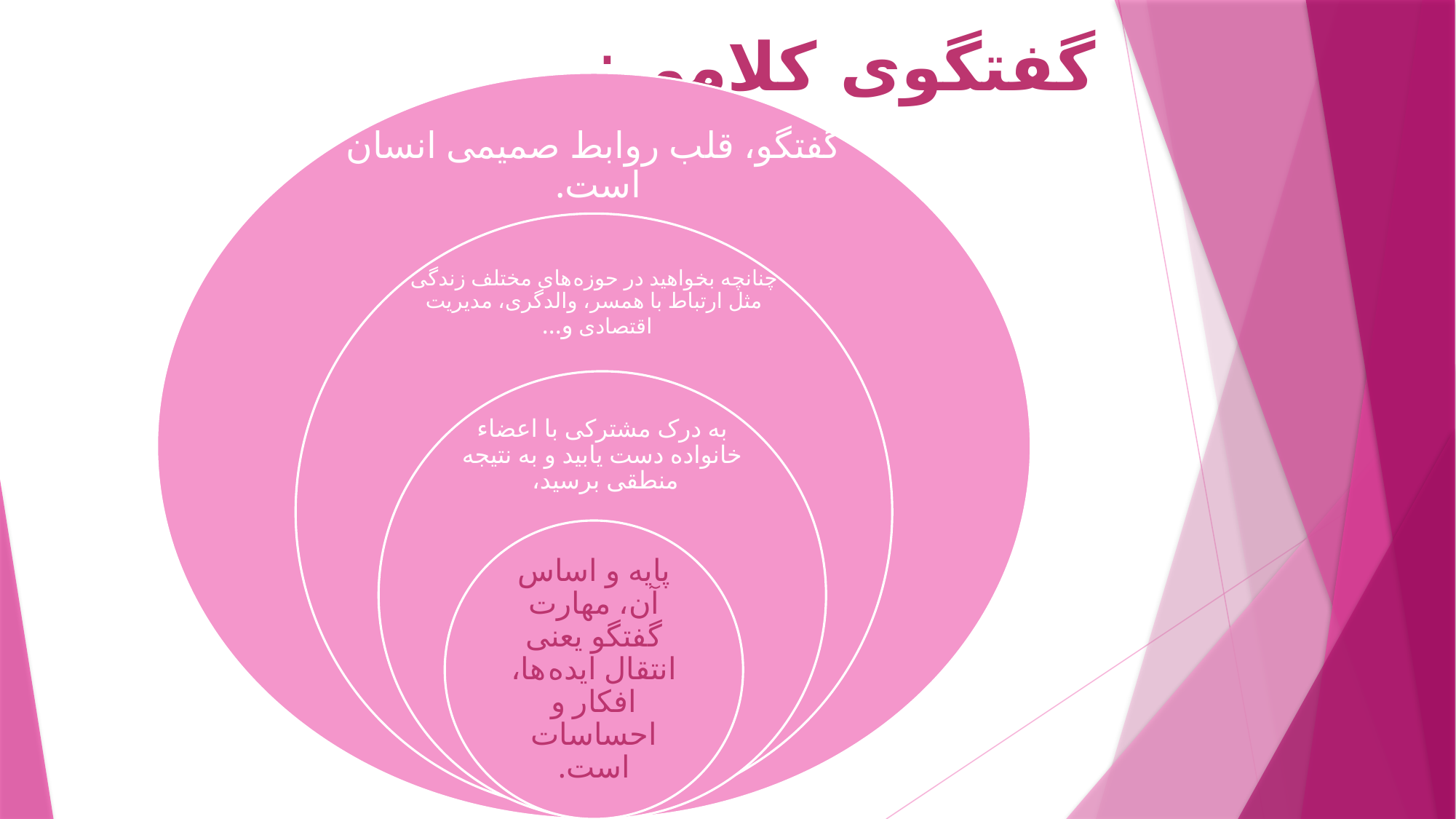

# گفتگوی کلامی:
گفتگو، قلب روابط صمیمی انسان است.
چنانچه بخواهید در حوزه های مختلف زندگی مثل ارتباط با همسر، والدگری، مدیریت اقتصادی و...
به درک مشترکی با اعضاء خانواده دست یابید و به نتیجه منطقی برسید،
پایه و اساس آن، مهارت گفتگو یعنی انتقال ایده ها، افکار و احساسات است.